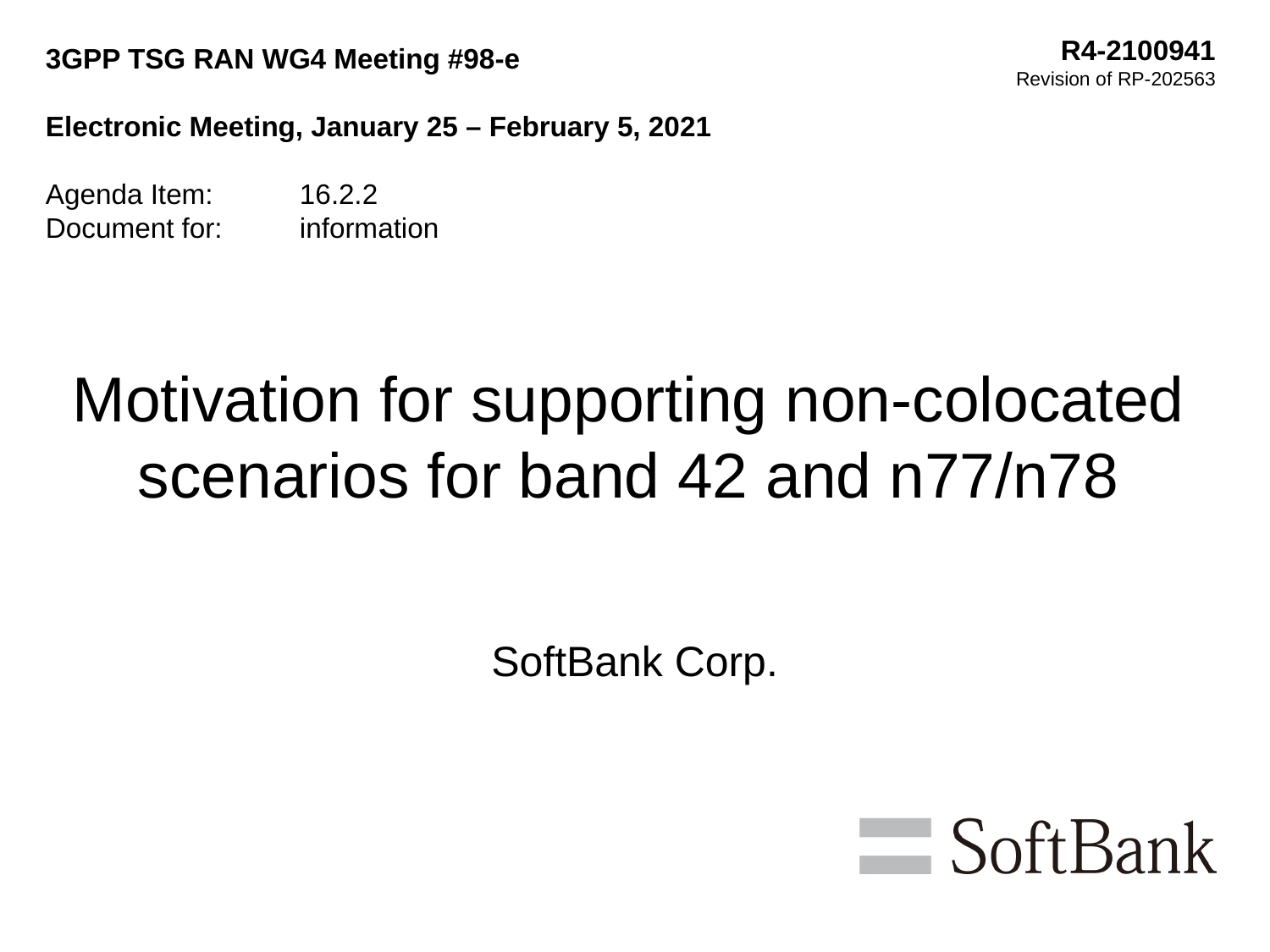

R4-2100941
Revision of RP-202563
3GPP TSG RAN WG4 Meeting #98-e
Electronic Meeting, January 25 – February 5, 2021

Agenda Item:	16.2.2
Document for:	information
# Motivation for supporting non-colocated scenarios for band 42 and n77/n78
SoftBank Corp.